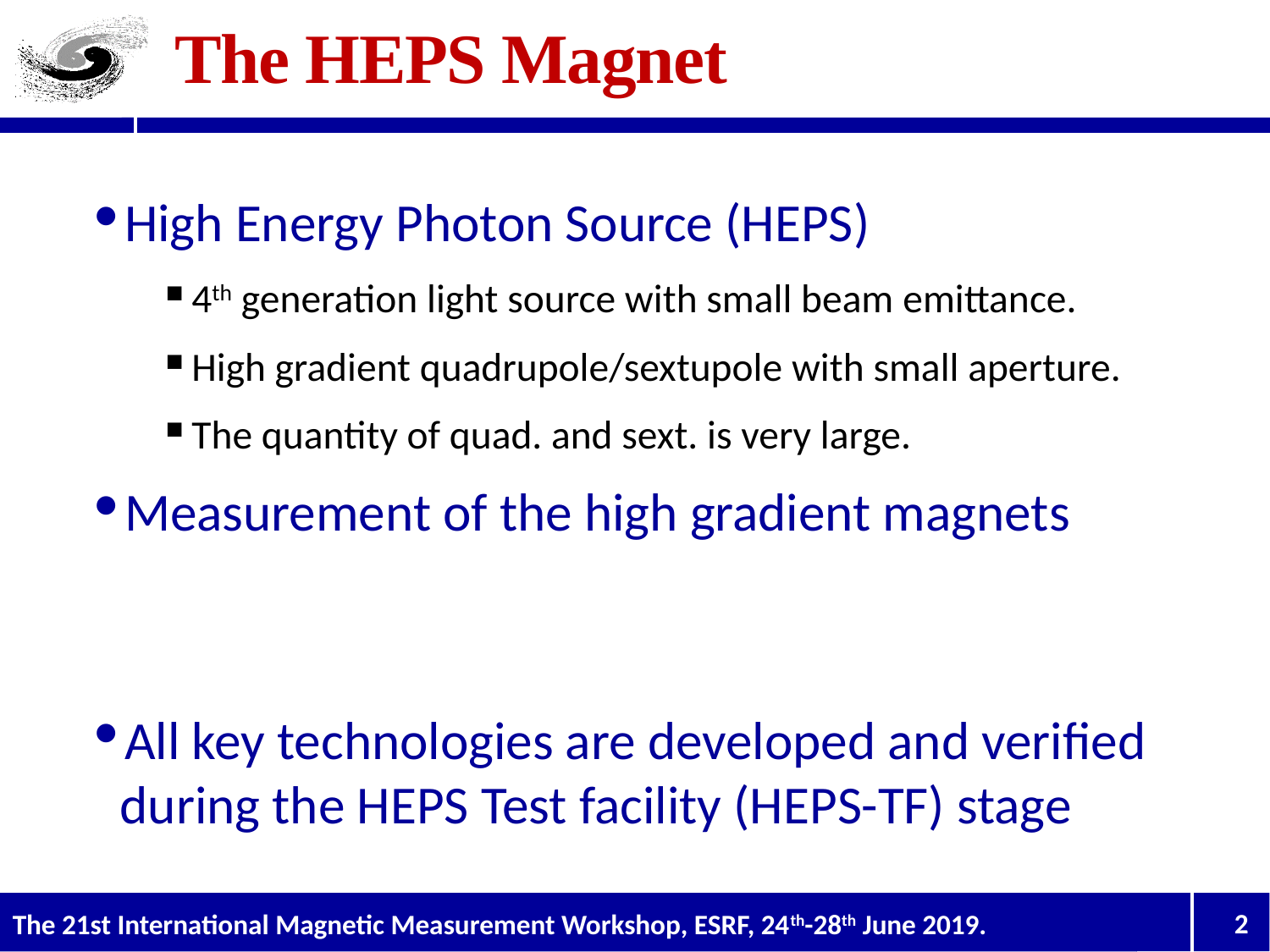

# The HEPS Magnet
High Energy Photon Source (HEPS)
4th generation light source with small beam emittance.
High gradient quadrupole/sextupole with small aperture.
The quantity of quad. and sext. is very large.
Measurement of the high gradient magnets

All key technologies are developed and verified during the HEPS Test facility (HEPS-TF) stage